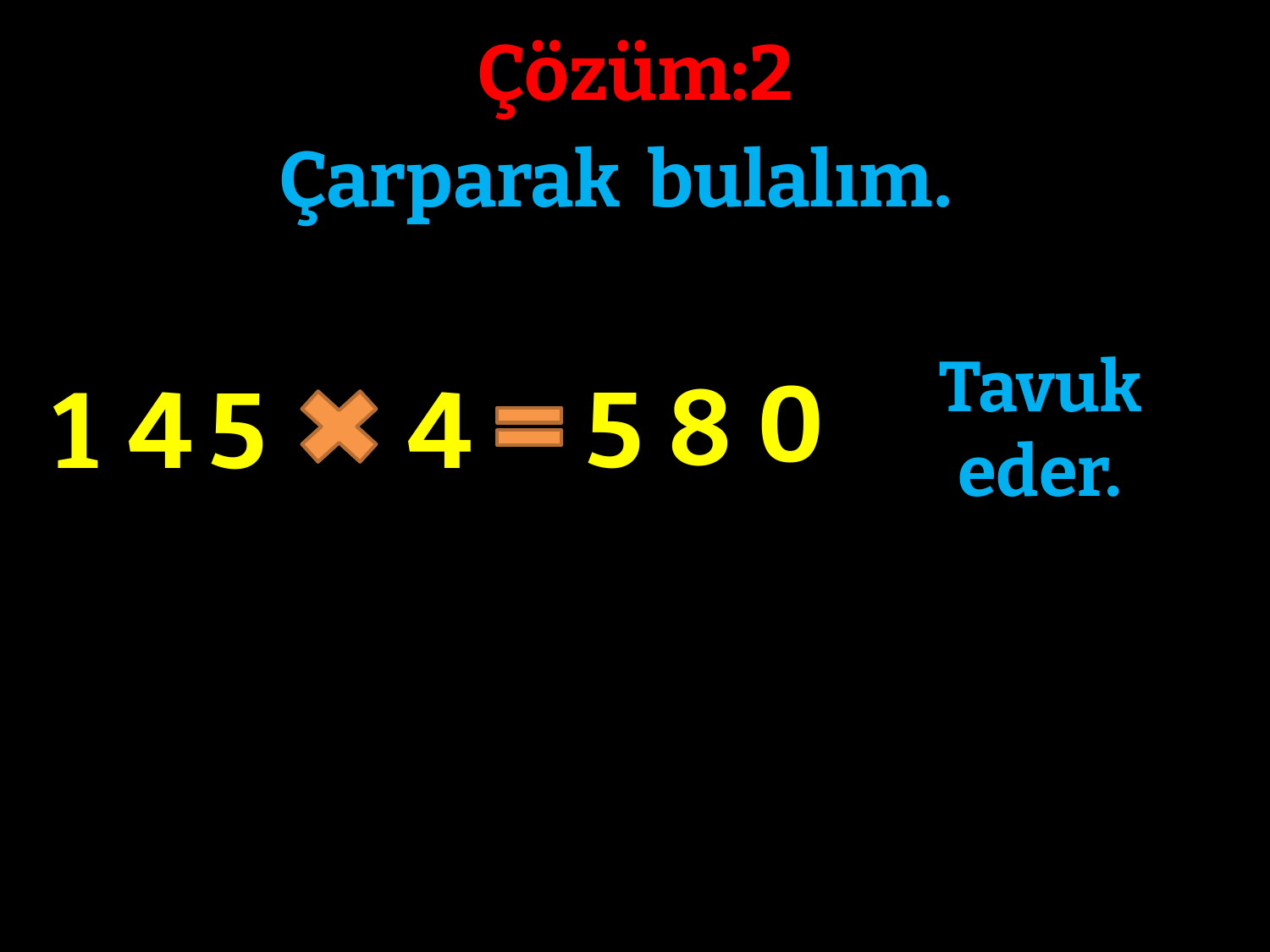

Çözüm:2
Çarparak  bulalım.
#
Tavuk eder.
0
8
5
4
1
4
5